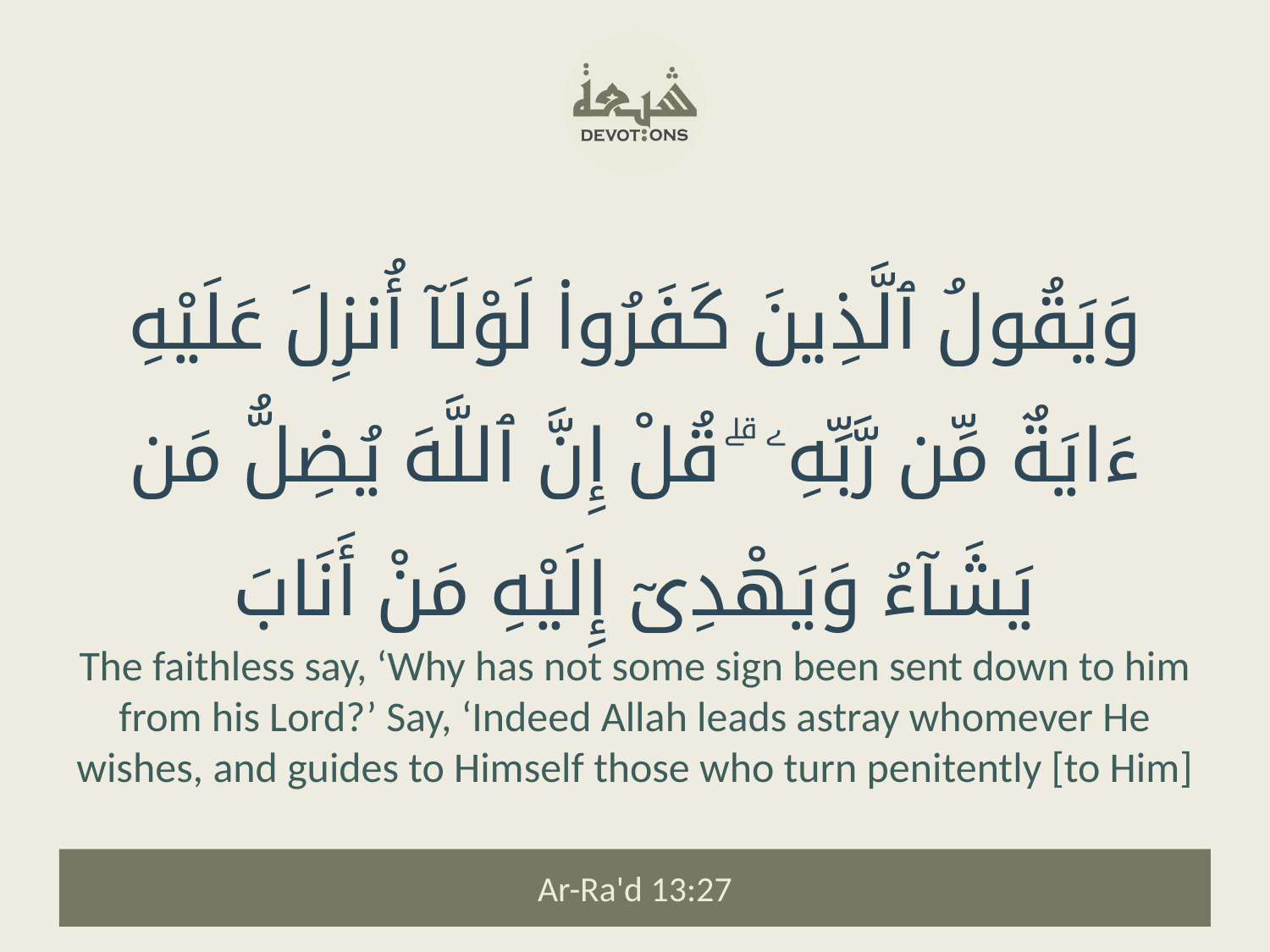

وَيَقُولُ ٱلَّذِينَ كَفَرُوا۟ لَوْلَآ أُنزِلَ عَلَيْهِ ءَايَةٌ مِّن رَّبِّهِۦ ۗ قُلْ إِنَّ ٱللَّهَ يُضِلُّ مَن يَشَآءُ وَيَهْدِىٓ إِلَيْهِ مَنْ أَنَابَ
The faithless say, ‘Why has not some sign been sent down to him from his Lord?’ Say, ‘Indeed Allah leads astray whomever He wishes, and guides to Himself those who turn penitently [to Him]
Ar-Ra'd 13:27